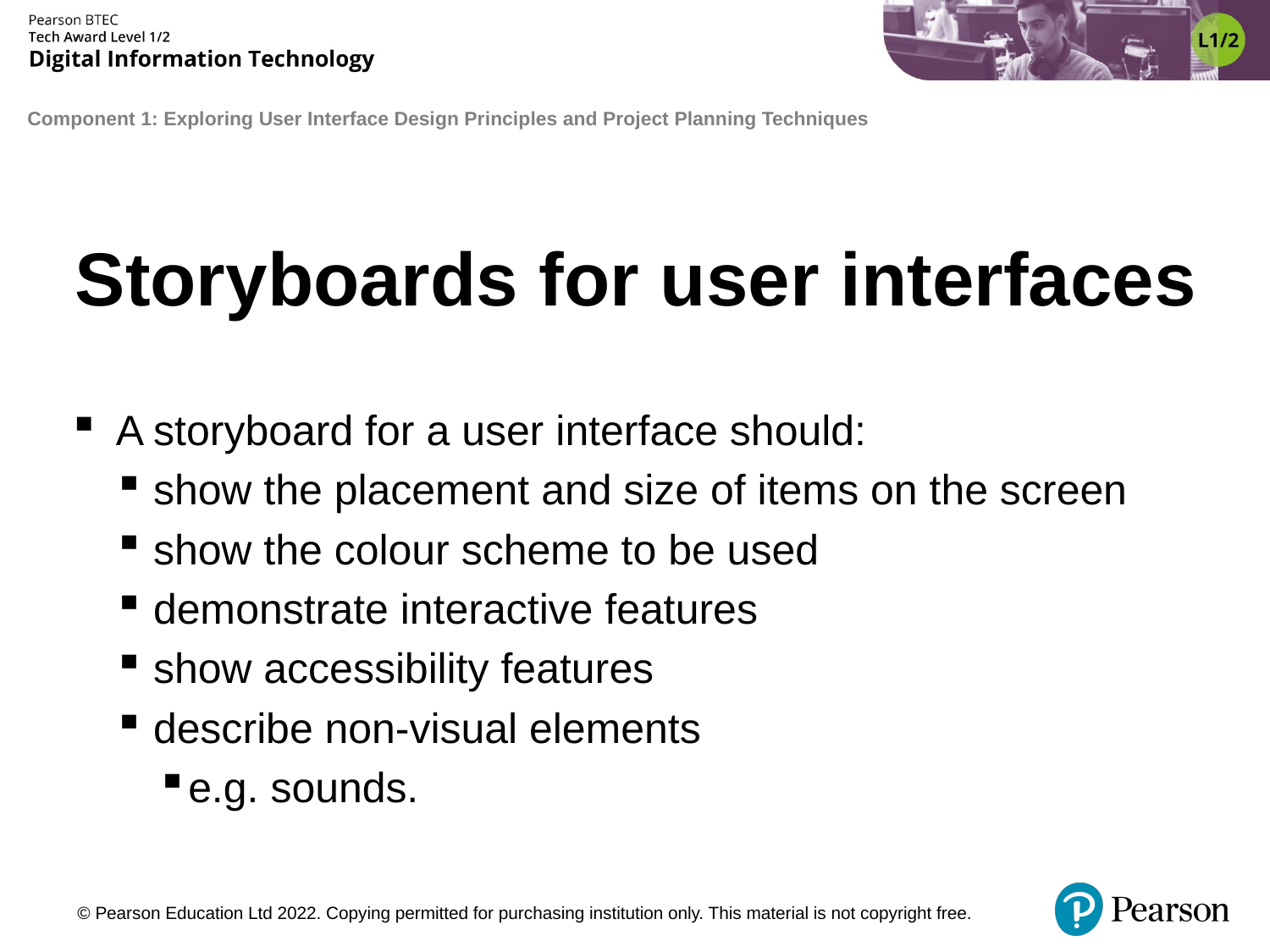

# Storyboards for user interfaces
A storyboard for a user interface should:
show the placement and size of items on the screen
show the colour scheme to be used
demonstrate interactive features
show accessibility features
describe non-visual elements
e.g. sounds.